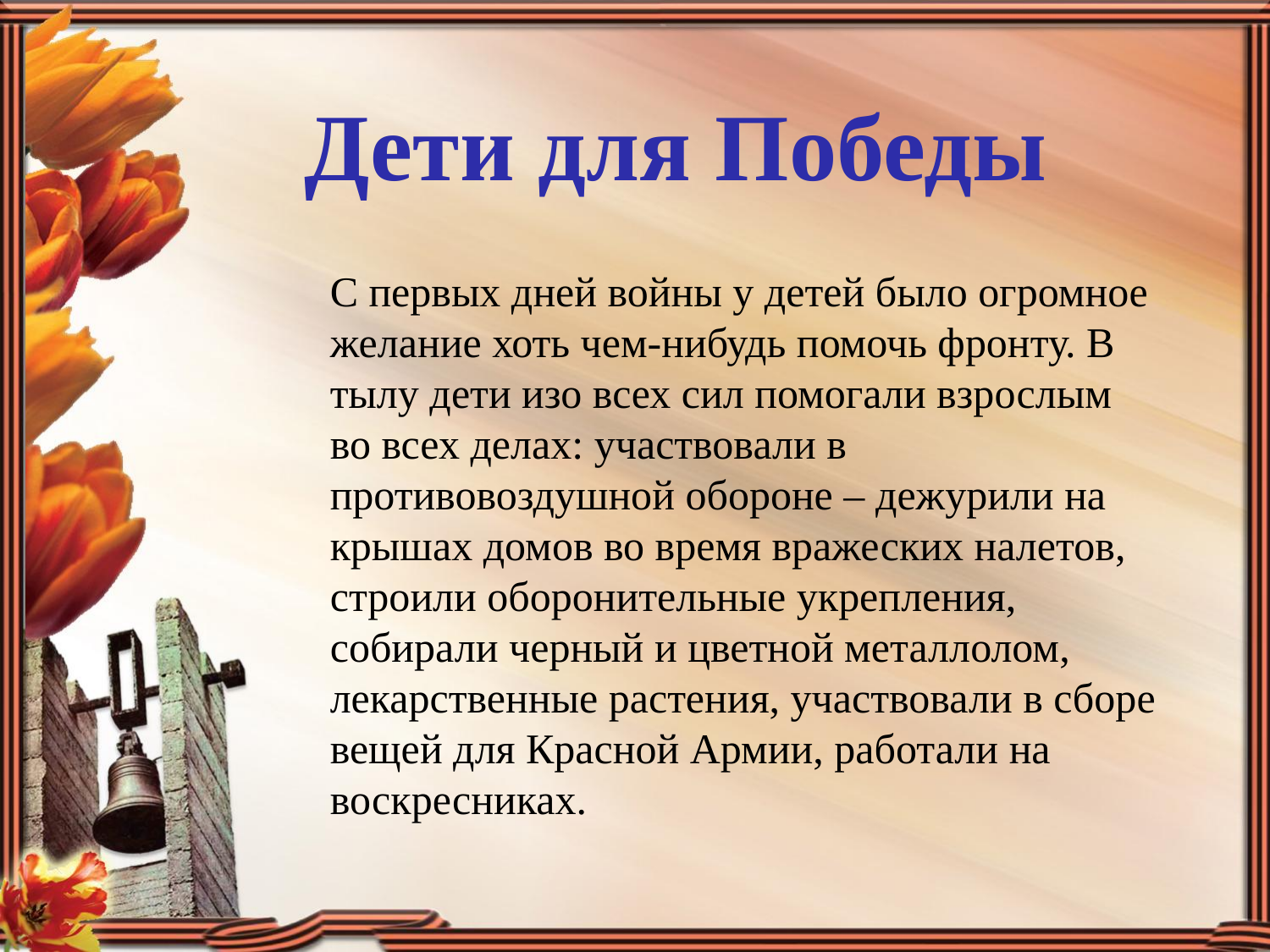

Дети для Победы
С первых дней войны у детей было огромное желание хоть чем-нибудь помочь фронту. В тылу дети изо всех сил помогали взрослым во всех делах: участвовали в противовоздушной обороне – дежурили на крышах домов во время вражеских налетов, строили оборонительные укрепления, собирали черный и цветной металлолом, лекарственные растения, участвовали в сборе вещей для Красной Армии, работали на воскресниках.